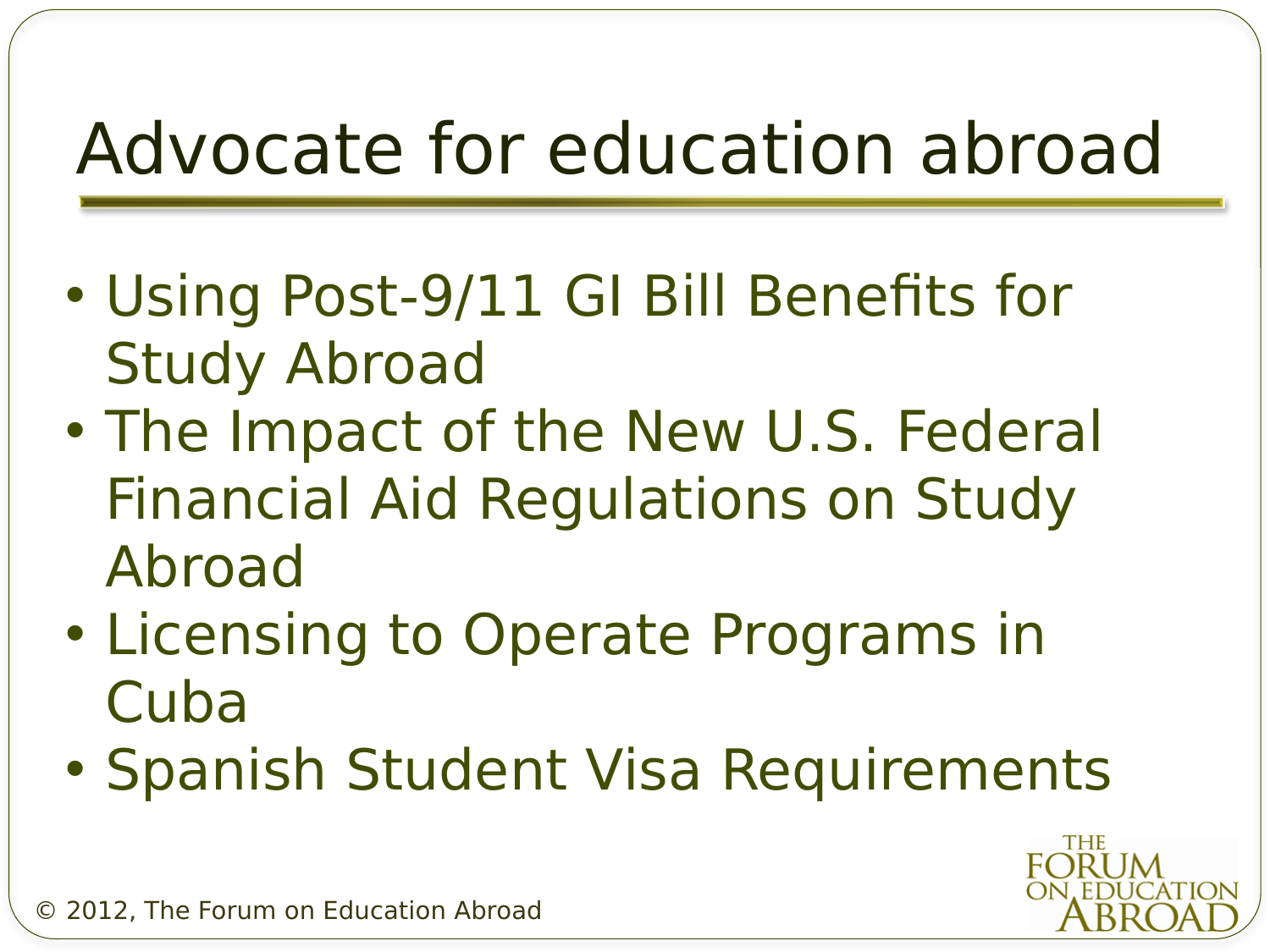

# Advocate for education abroad
Using Post-9/11 GI Bill Benefits for Study Abroad
The Impact of the New U.S. Federal Financial Aid Regulations on Study Abroad
Licensing to Operate Programs in Cuba
Spanish Student Visa Requirements